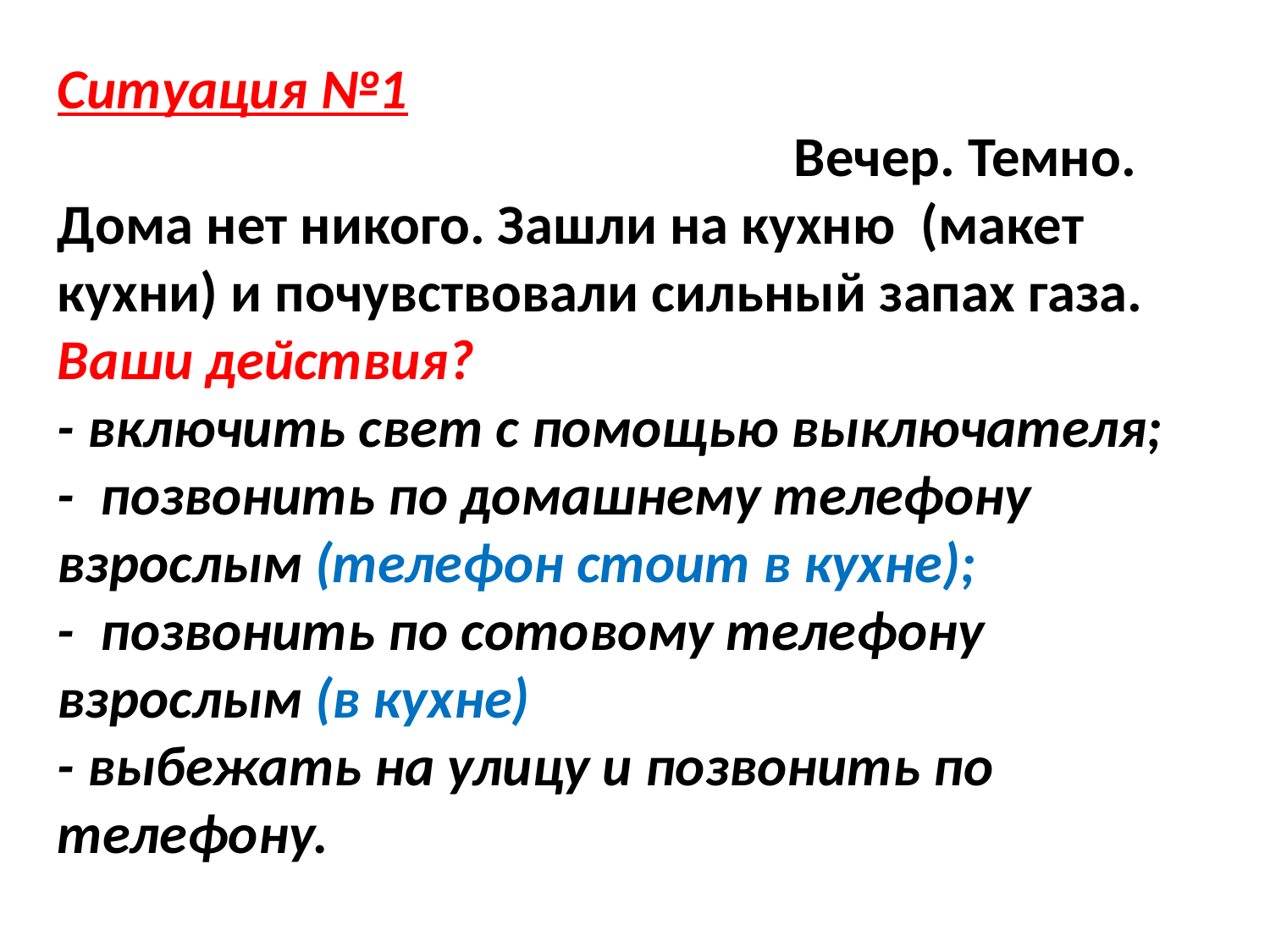

Ситуация №1                                                                                                                        Вечер. Темно. Дома нет никого. Зашли на кухню  (макет кухни) и почувствовали сильный запах газа.  Ваши действия?
- включить свет с помощью выключателя;
-  позвонить по домашнему телефону взрослым (телефон стоит в кухне);
-  позвонить по сотовому телефону взрослым (в кухне)
- выбежать на улицу и позвонить по телефону.